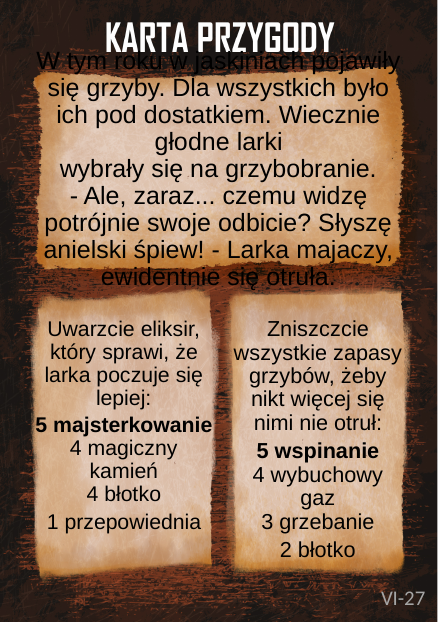

# W tym roku w jaskiniach pojawiły się grzyby. Dla wszystkich było ich pod dostatkiem. Wiecznie głodne larki wybrały się na grzybobranie. - Ale, zaraz... czemu widzę potrójnie swoje odbicie? Słyszę anielski śpiew! - Larka majaczy, ewidentnie się otruła.
Uwarzcie eliksir, który sprawi, że larka poczuje się lepiej:
5 majsterkowanie
4 magiczny kamień
4 błotko
1 przepowiednia
Zniszczcie wszystkie zapasy grzybów, żeby nikt więcej się nimi nie otruł:
5 wspinanie
4 wybuchowy gaz
3 grzebanie
2 błotko
VI-27